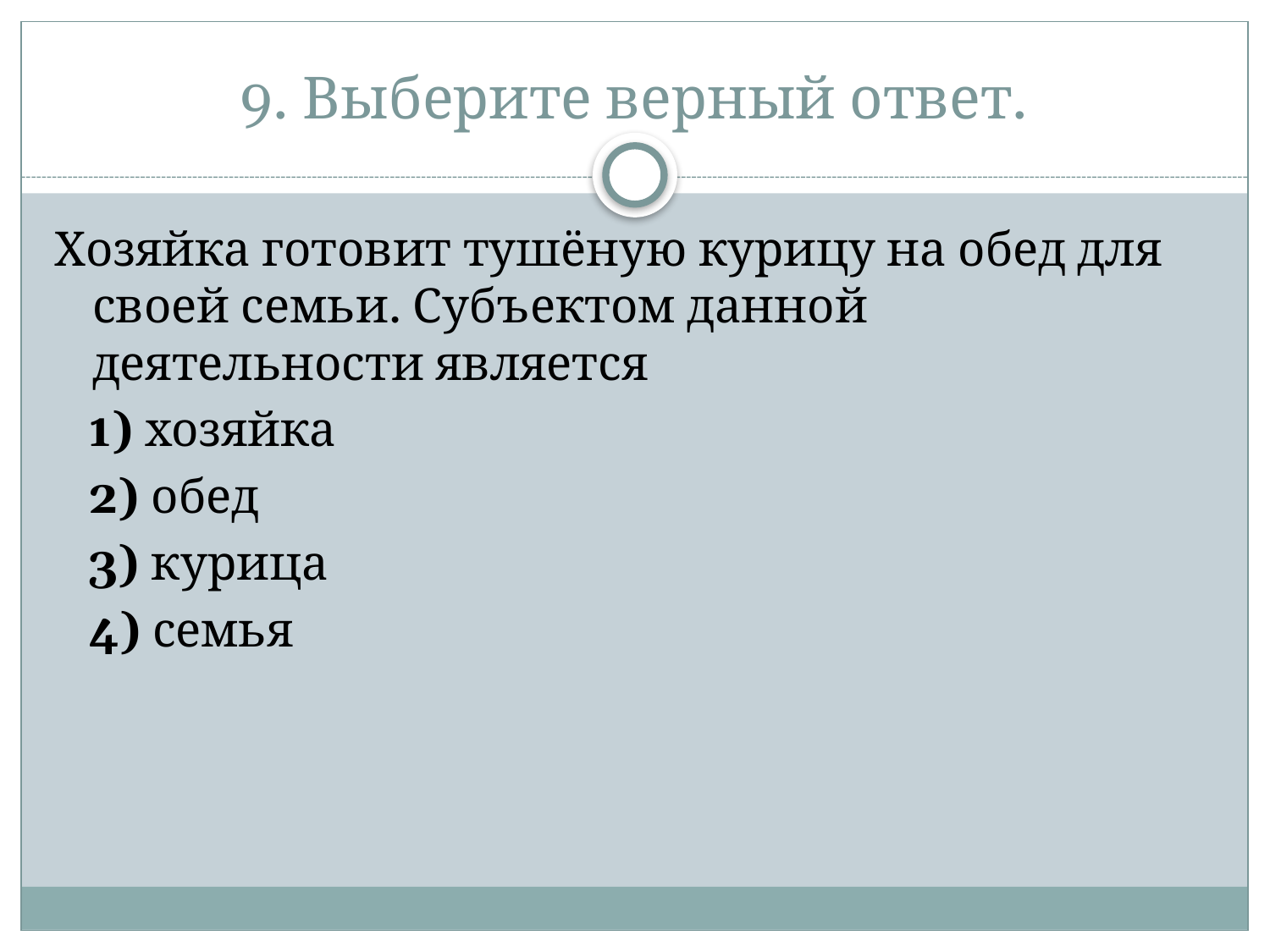

# 9. Выберите верный ответ.
Хозяйка готовит тушёную курицу на обед для своей семьи. Субъектом данной деятельности является
   1) хозяйка
   2) обед
   3) курица
   4) семья